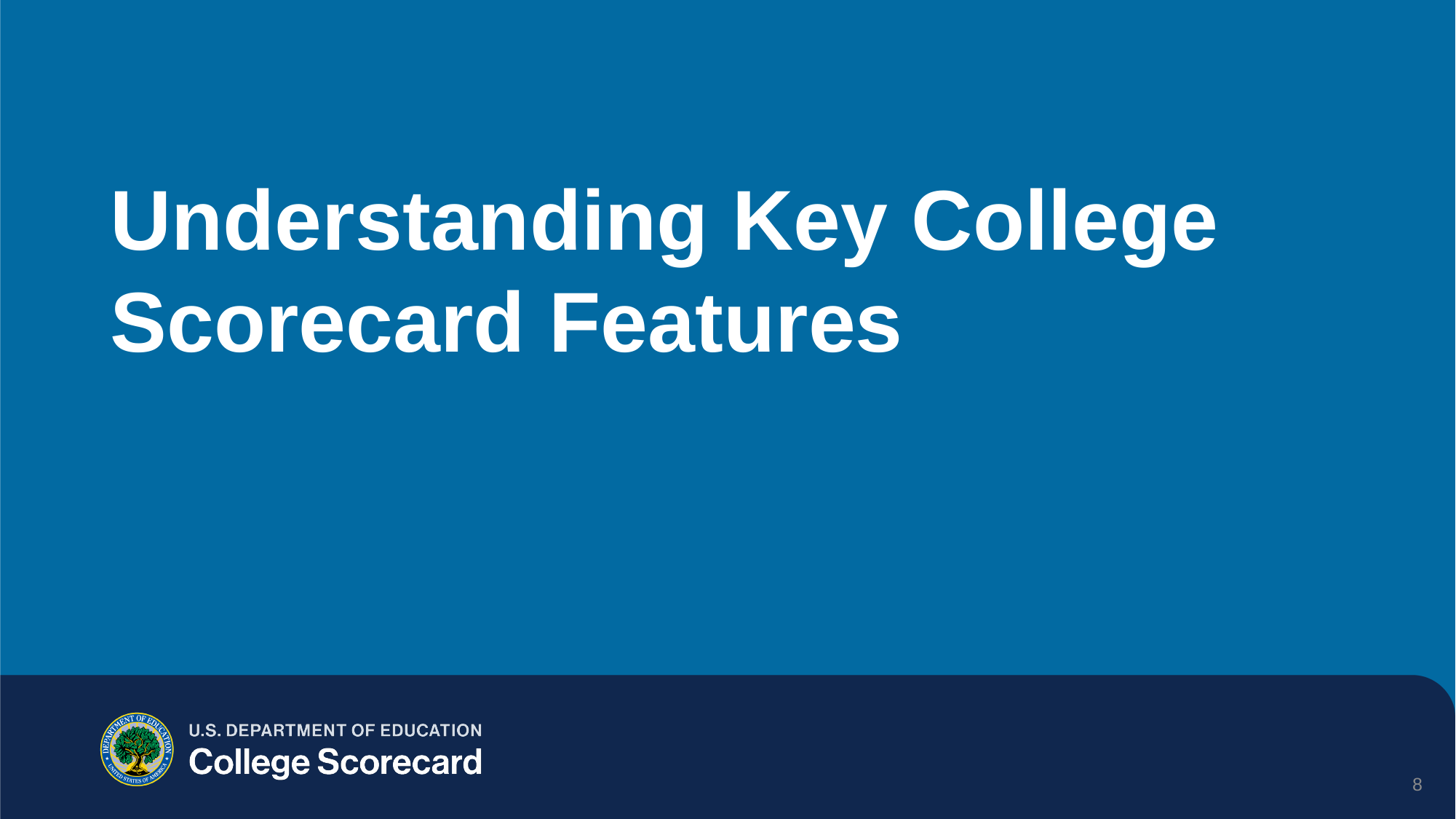

# Understanding Key College Scorecard Features
8